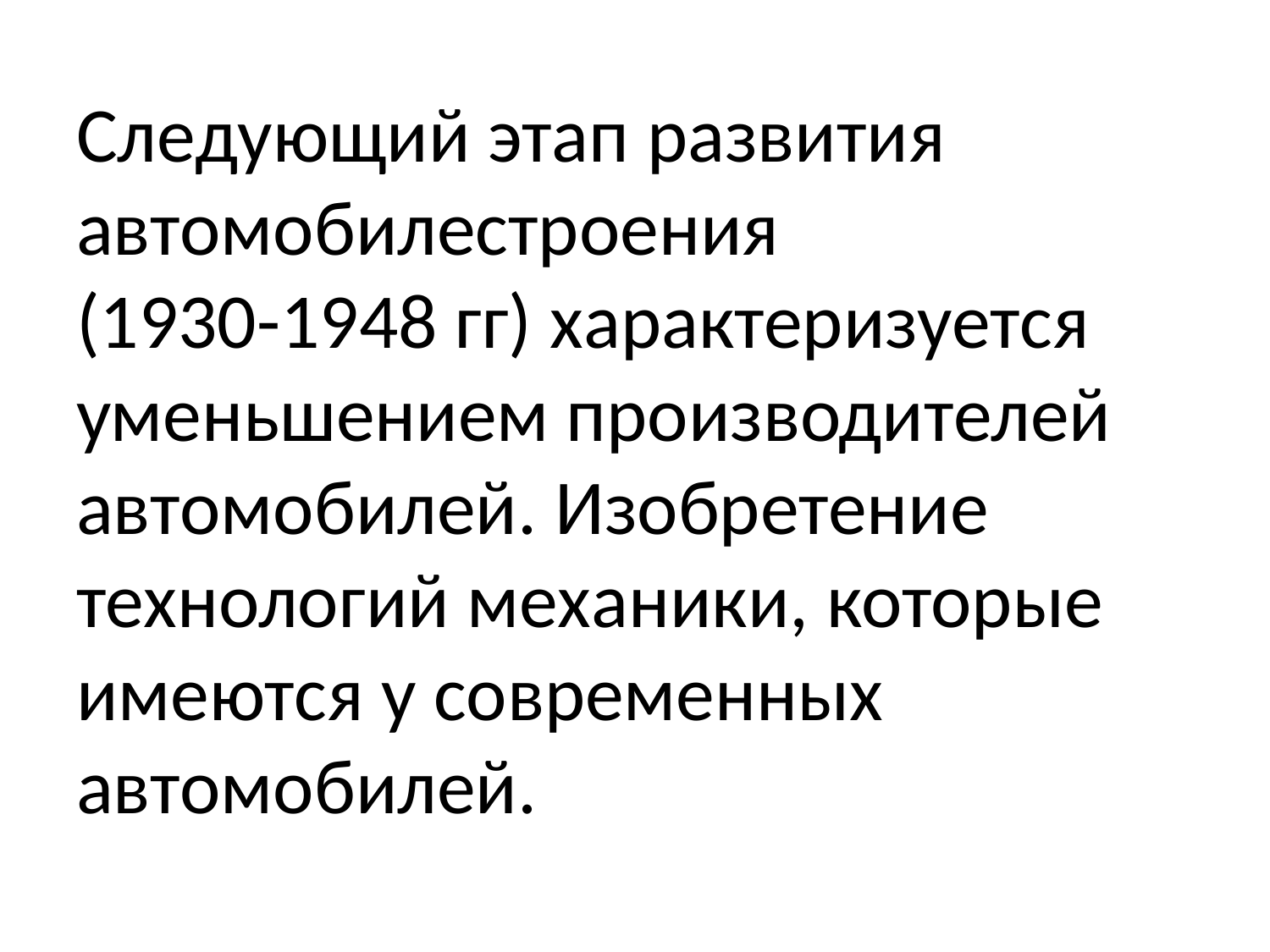

# Следующий этап развития автомобилестроения (1930-1948 гг) характеризуется уменьшением производителей автомобилей. Изобретение технологий механики, которые имеются у современных автомобилей.